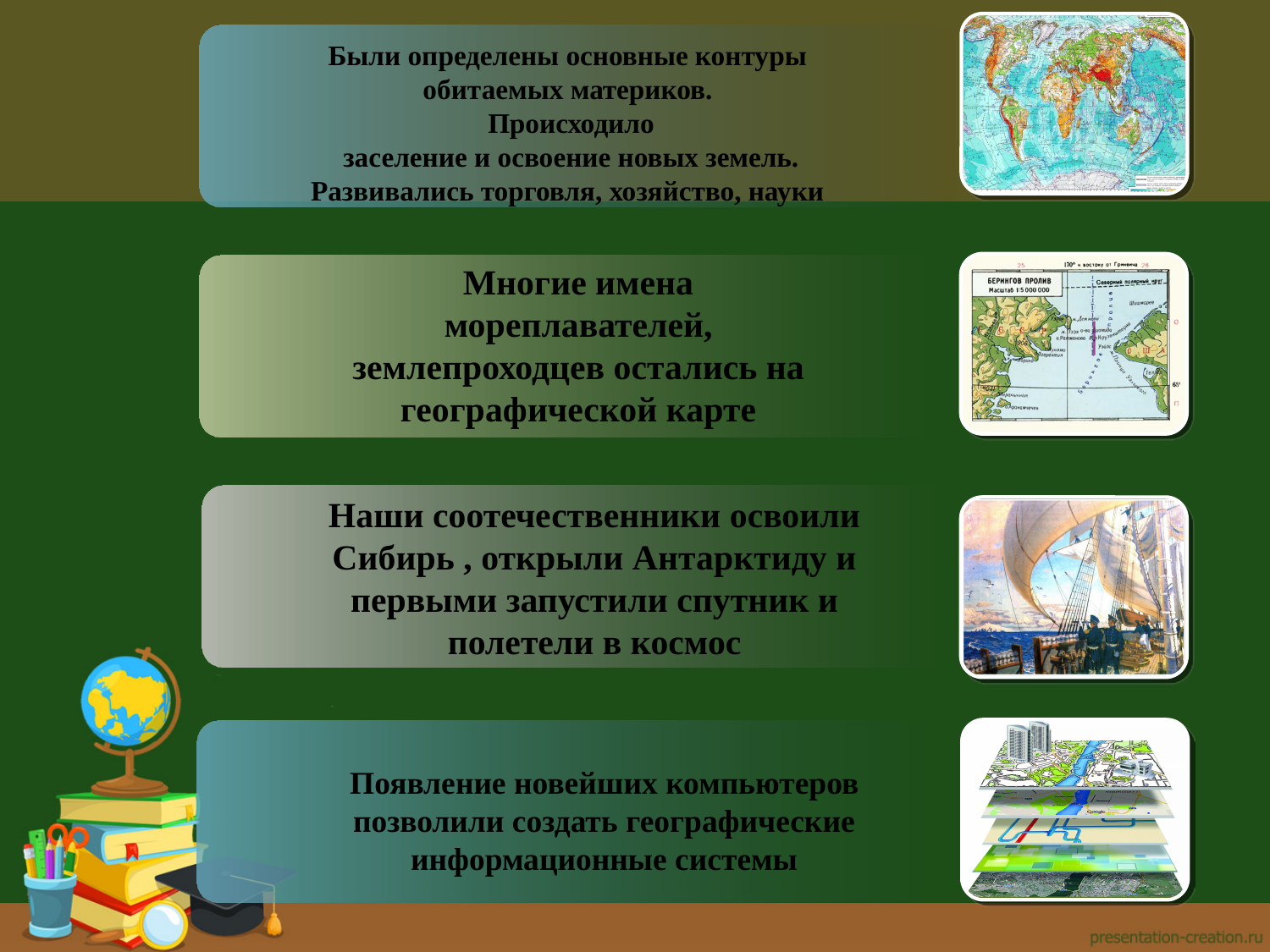

Были определены основные контуры обитаемых материков.
 Происходило
 заселение и освоение новых земель. Развивались торговля, хозяйство, науки
Многие имена мореплавателей, землепроходцев остались на географической карте

Наши соотечественники освоили Сибирь , открыли Антарктиду и первыми запустили спутник и полетели в космос

Появление новейших компьютеров позволили создать географические информационные системы